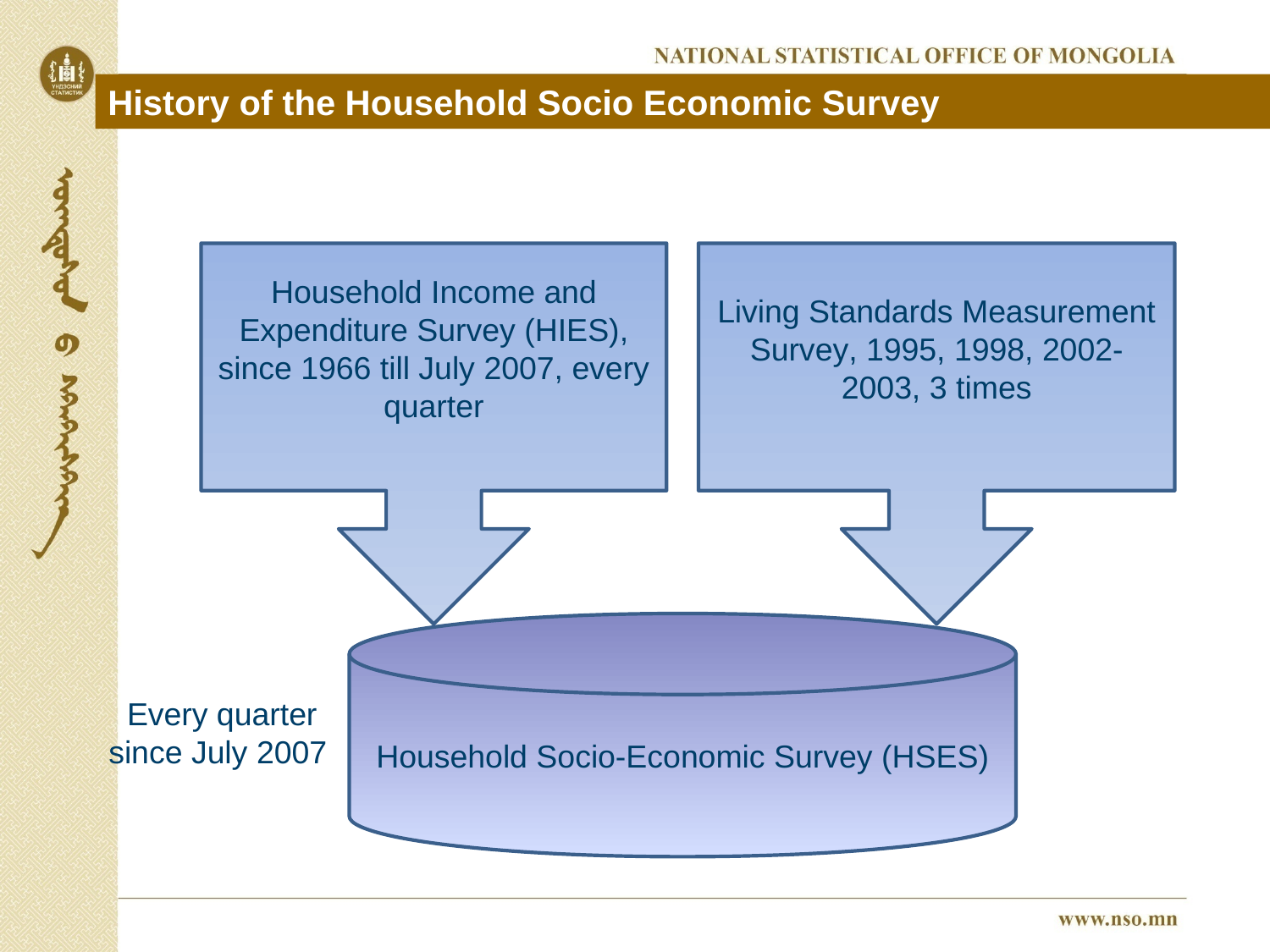

History of the Household Socio Economic Survey
Household Income and Expenditure Survey (HIES), since 1966 till July 2007, every quarter

Living Standards Measurement Survey, 1995, 1998, 2002-2003, 3 times

Household Socio-Economic Survey (HSES)
Every quarter since July 2007